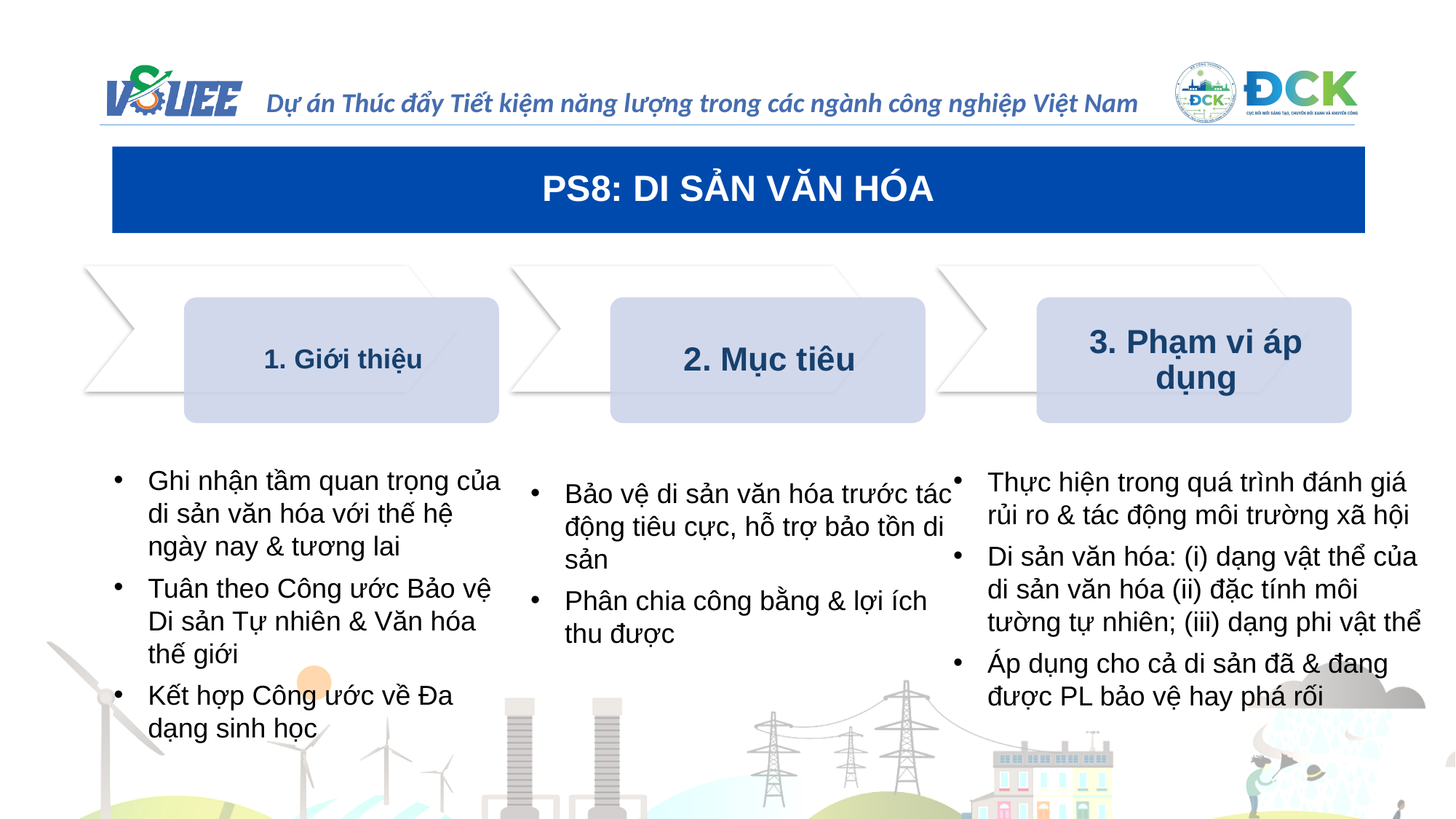

PS8: DI SẢN VĂN HÓA
1. Giới thiệu
2. Mục tiêu
3. Phạm vi áp dụng
Ghi nhận tầm quan trọng của di sản văn hóa với thế hệ ngày nay & tương lai
Tuân theo Công ước Bảo vệ Di sản Tự nhiên & Văn hóa thế giới
Kết hợp Công ước về Đa dạng sinh học
Bảo vệ di sản văn hóa trước tác động tiêu cực, hỗ trợ bảo tồn di sản
Phân chia công bằng & lợi ích thu được
Thực hiện trong quá trình đánh giá rủi ro & tác động môi trường xã hội
Di sản văn hóa: (i) dạng vật thể của di sản văn hóa (ii) đặc tính môi tường tự nhiên; (iii) dạng phi vật thể
Áp dụng cho cả di sản đã & đang được PL bảo vệ hay phá rối